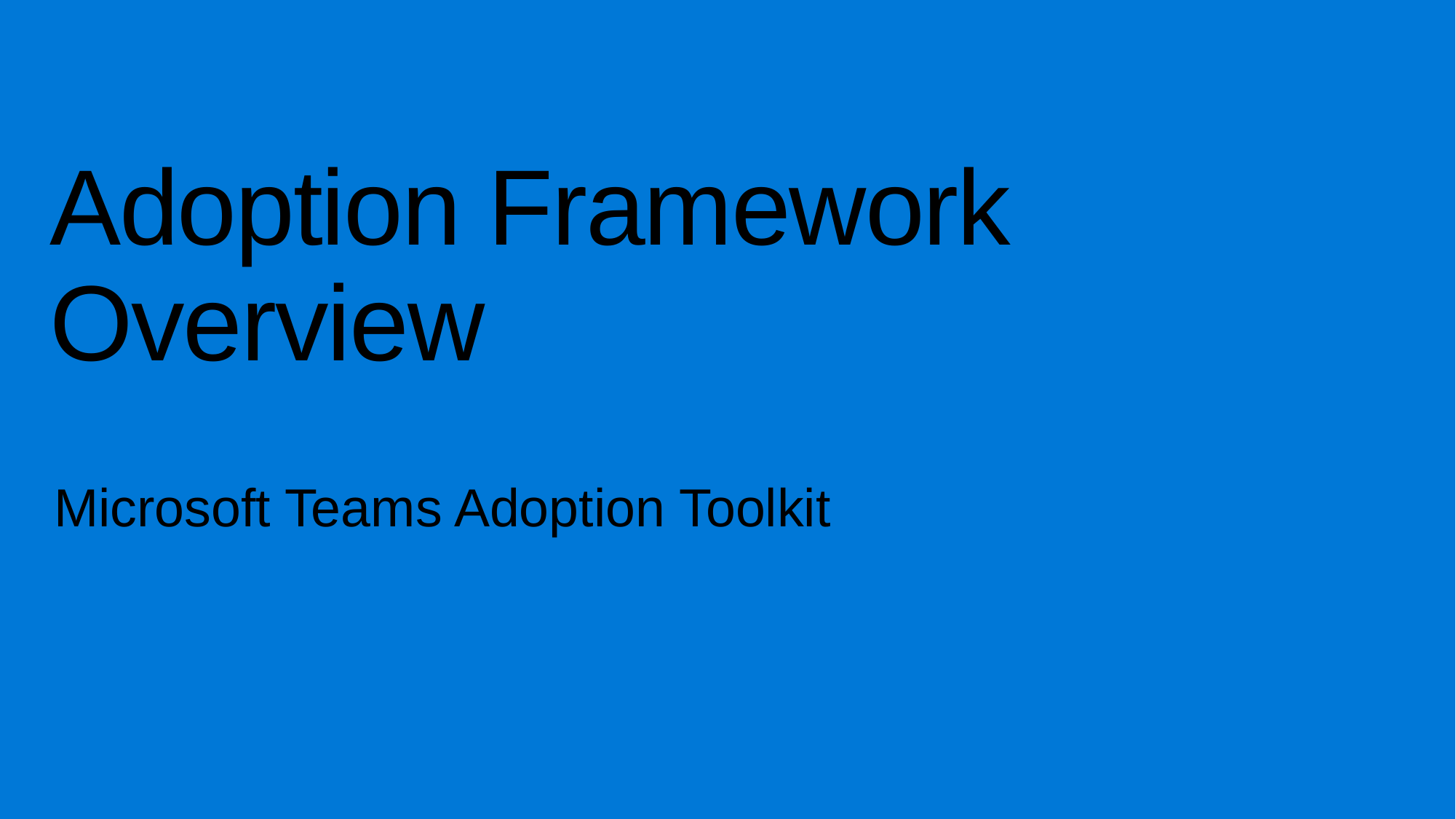

# Adoption Framework Overview
Microsoft Teams Adoption Toolkit